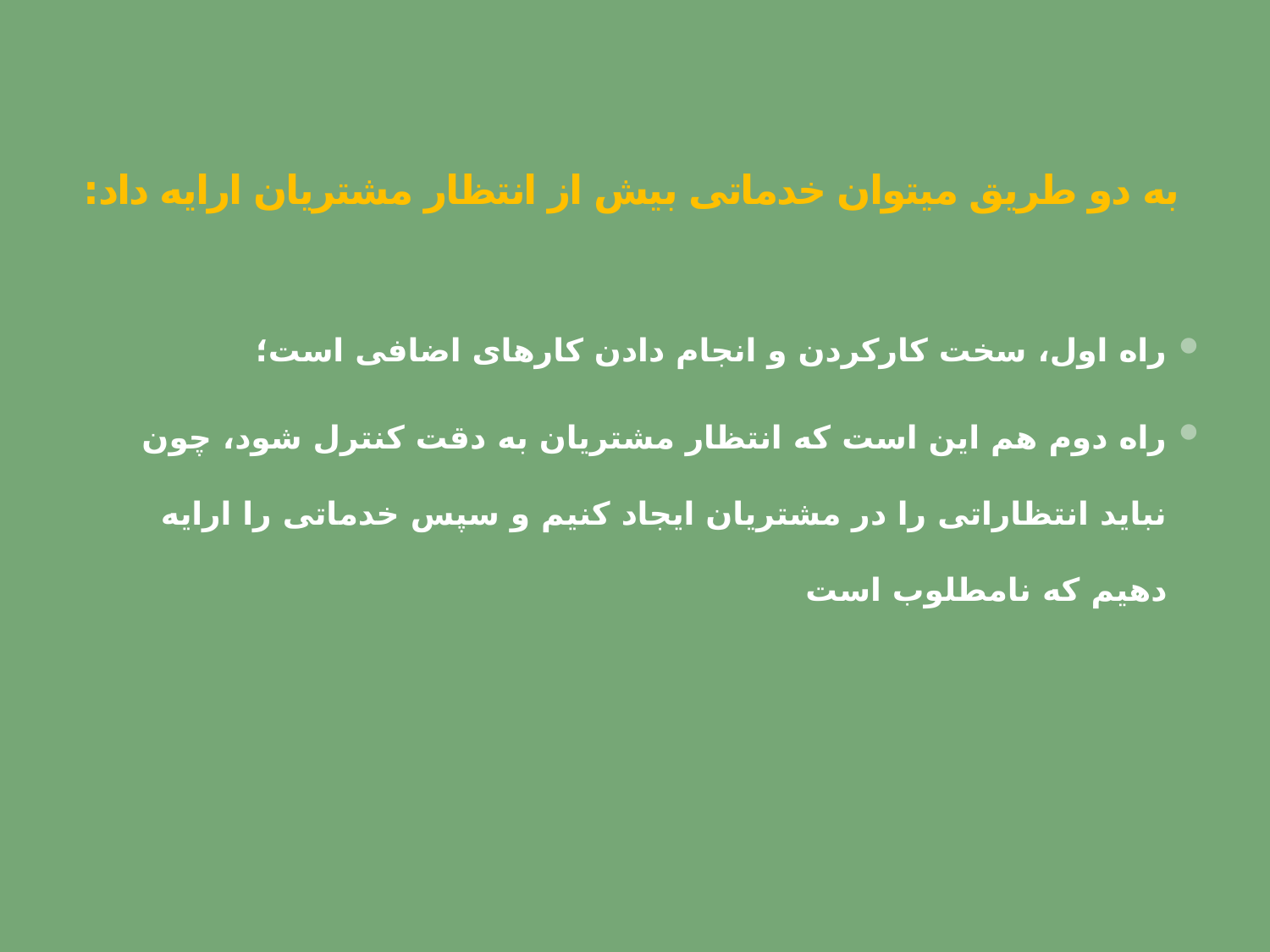

# به دو طریق میتوان خدماتی بیش از انتظار مشتریان ارایه داد:
راه اول، سخت کارکردن و انجام دادن کارهای اضافی است؛
راه دوم هم این است که انتظار مشتریان به دقت کنترل شود، چون نباید انتظاراتی را در مشتریان ایجاد کنیم و سپس خدماتی را ارایه دهیم که نامطلوب است